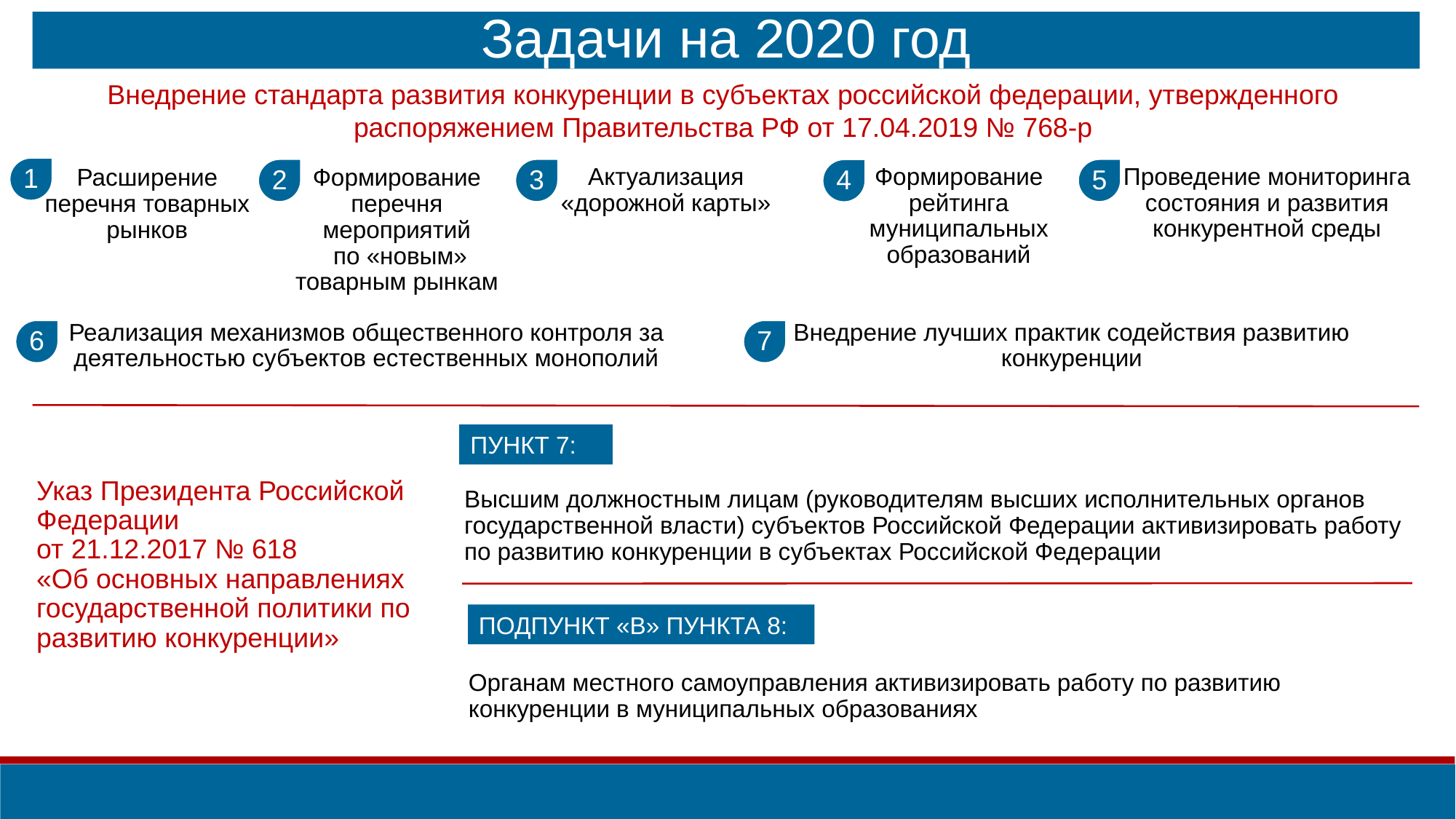

Задачи на 2020 год
Внедрение стандарта развития конкуренции в субъектах российской федерации, утвержденного распоряжением Правительства РФ от 17.04.2019 № 768-р

Актуализация «дорожной карты»
Формирование рейтинга муниципальных образований
Проведение мониторинга состояния и развития конкурентной среды
1
Расширение перечня товарных рынков
Формирование перечня мероприятий
 по «новым» товарным рынкам
2
3
5
4
Реализация механизмов общественного контроля за деятельностью субъектов естественных монополий
Внедрение лучших практик содействия развитию конкуренции
6
7
Указ Президента Российской Федерации
от 21.12.2017 № 618
«Об основных направлениях государственной политики по развитию конкуренции»

ПУНКТ 7:
Высшим должностным лицам (руководителям высших исполнительных органов государственной власти) субъектов Российской Федерации активизировать работу по развитию конкуренции в субъектах Российской Федерации

ПОДПУНКТ «В» ПУНКТА 8:
Органам местного самоуправления активизировать работу по развитию конкуренции в муниципальных образованиях